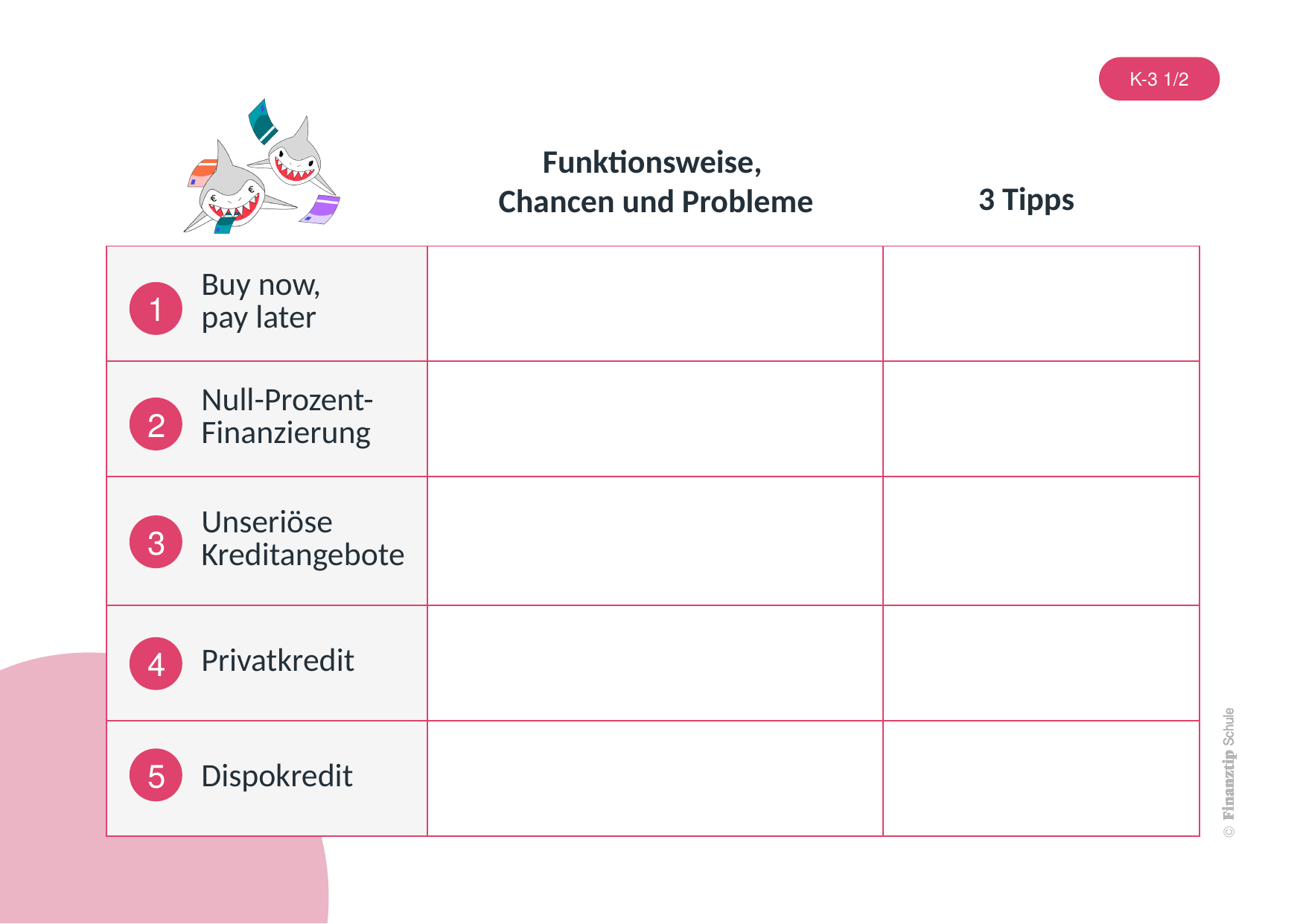

| Buy now, pay later |  |  |
| --- | --- | --- |
| Null-Prozent- Finanzierung |  |  |
| Unseriöse Kreditangebote |  |  |
| Privatkredit |  |  |
| Dispokredit |  |  |
1
2
3
4
5